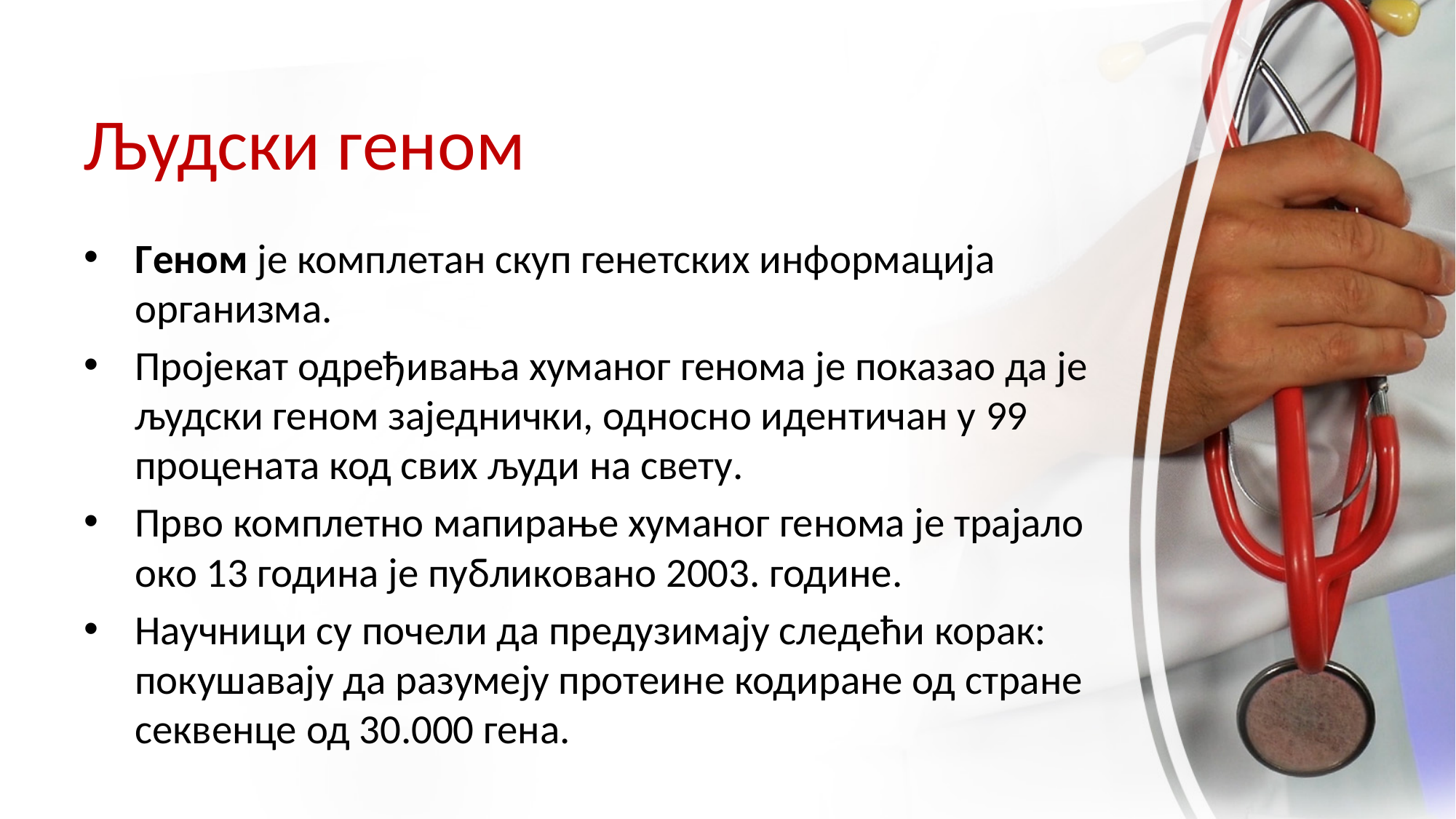

# Људски геном
Геном је комплетан скуп генетских информација организма.
Пројекат одређивања хуманог генома је показао да је људски геном заједнички, односно идентичан у 99 процената код свих људи на свету.
Прво комплетно мапирање хуманог генома је трајало око 13 година је публиковано 2003. године.
Научници су почели да предузимају следећи корак: покушавају да разумеју протеине кодиране од стране секвенце од 30.000​ гена.